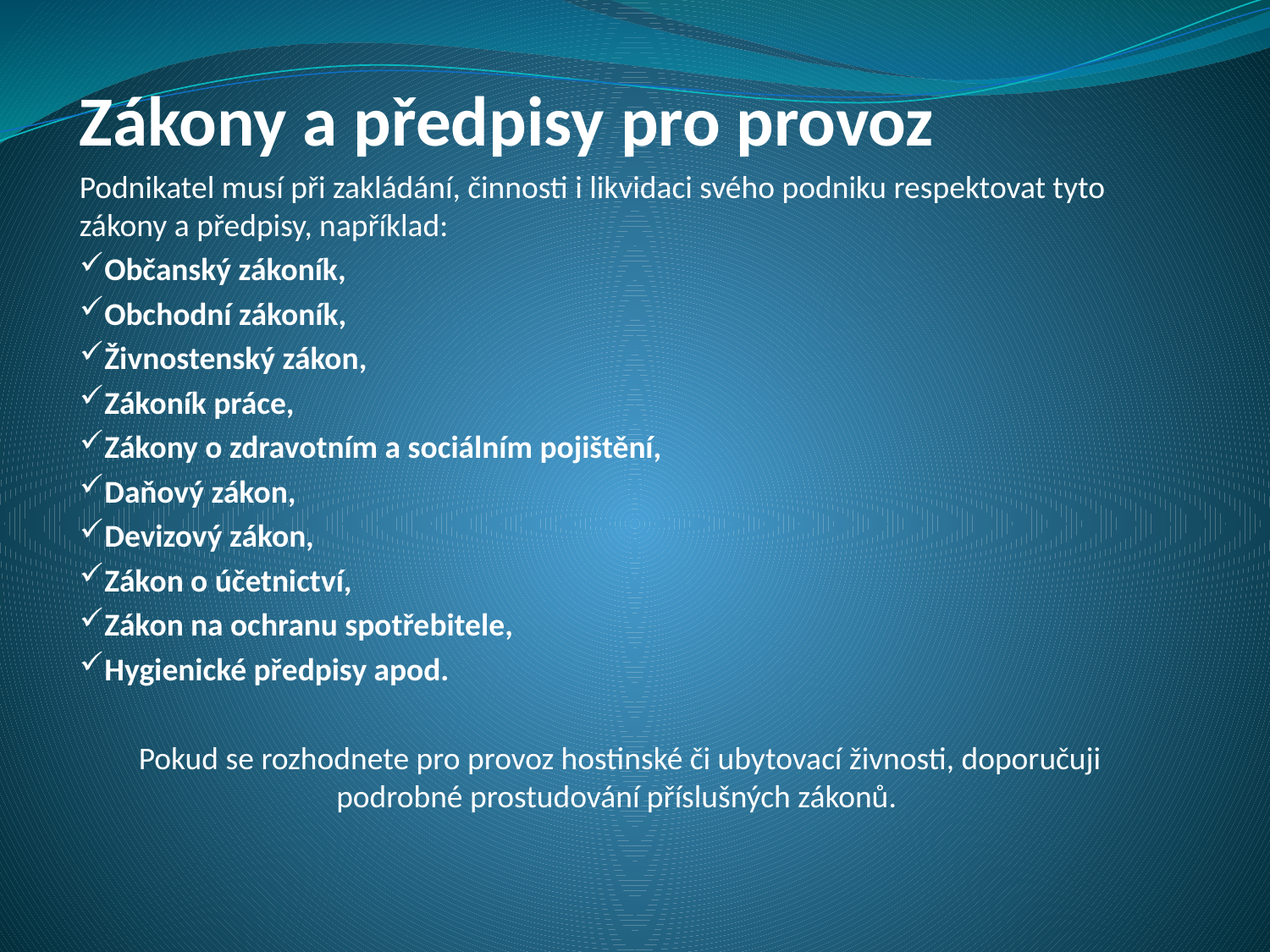

Zákony a předpisy pro provoz
Podnikatel musí při zakládání, činnosti i likvidaci svého podniku respektovat tyto zákony a předpisy, například:
Občanský zákoník,
Obchodní zákoník,
Živnostenský zákon,
Zákoník práce,
Zákony o zdravotním a sociálním pojištění,
Daňový zákon,
Devizový zákon,
Zákon o účetnictví,
Zákon na ochranu spotřebitele,
Hygienické předpisy apod.

Pokud se rozhodnete pro provoz hostinské či ubytovací živnosti, doporučuji podrobné prostudování příslušných zákonů.